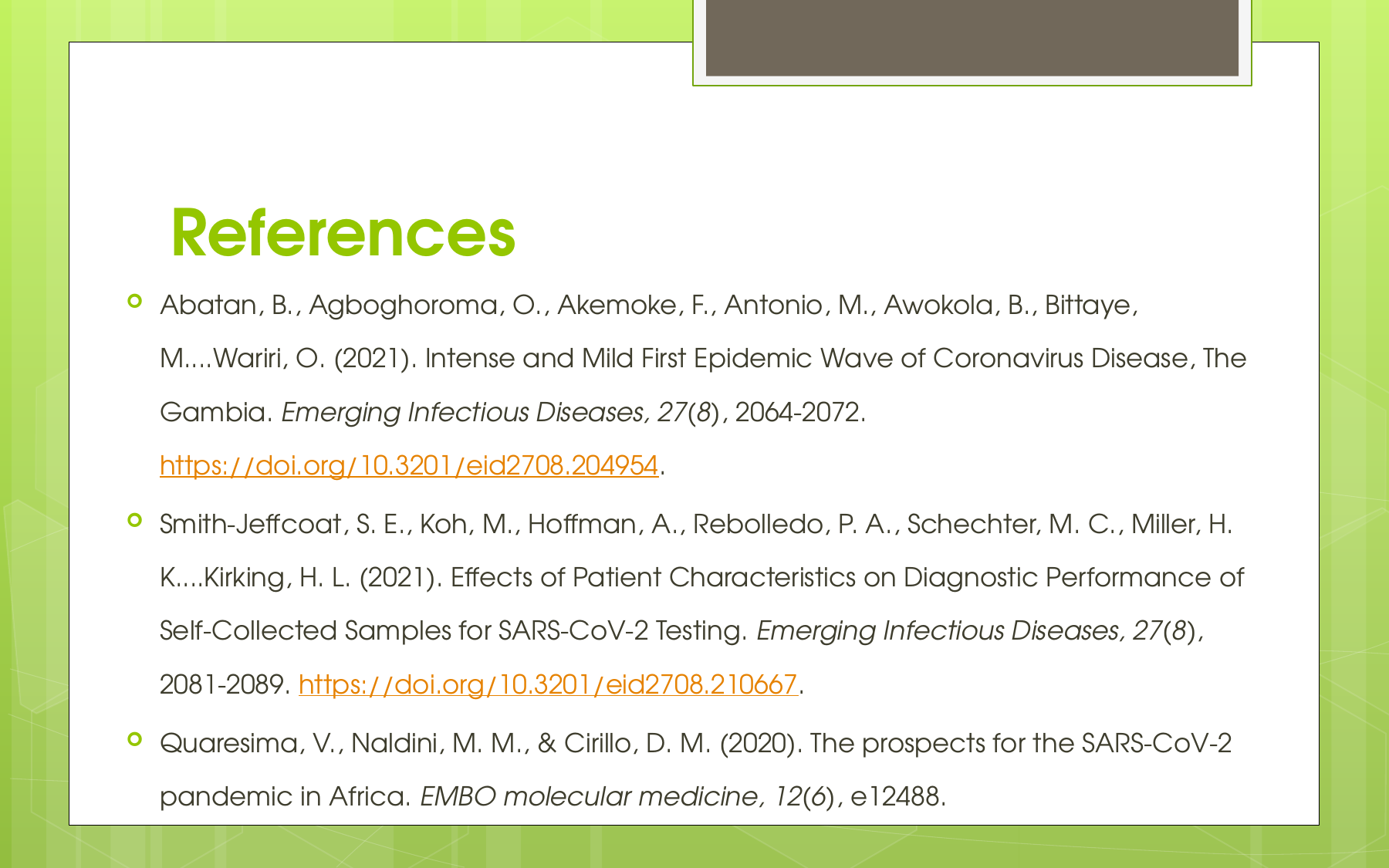

# References
Abatan, B., Agboghoroma, O., Akemoke, F., Antonio, M., Awokola, B., Bittaye, M....Wariri, O. (2021). Intense and Mild First Epidemic Wave of Coronavirus Disease, The Gambia. Emerging Infectious Diseases, 27(8), 2064-2072. https://doi.org/10.3201/eid2708.204954.
Smith-Jeffcoat, S. E., Koh, M., Hoffman, A., Rebolledo, P. A., Schechter, M. C., Miller, H. K....Kirking, H. L. (2021). Effects of Patient Characteristics on Diagnostic Performance of Self-Collected Samples for SARS-CoV-2 Testing. Emerging Infectious Diseases, 27(8), 2081-2089. https://doi.org/10.3201/eid2708.210667.
Quaresima, V., Naldini, M. M., & Cirillo, D. M. (2020). The prospects for the SARS‐CoV‐2 pandemic in Africa. EMBO molecular medicine, 12(6), e12488.